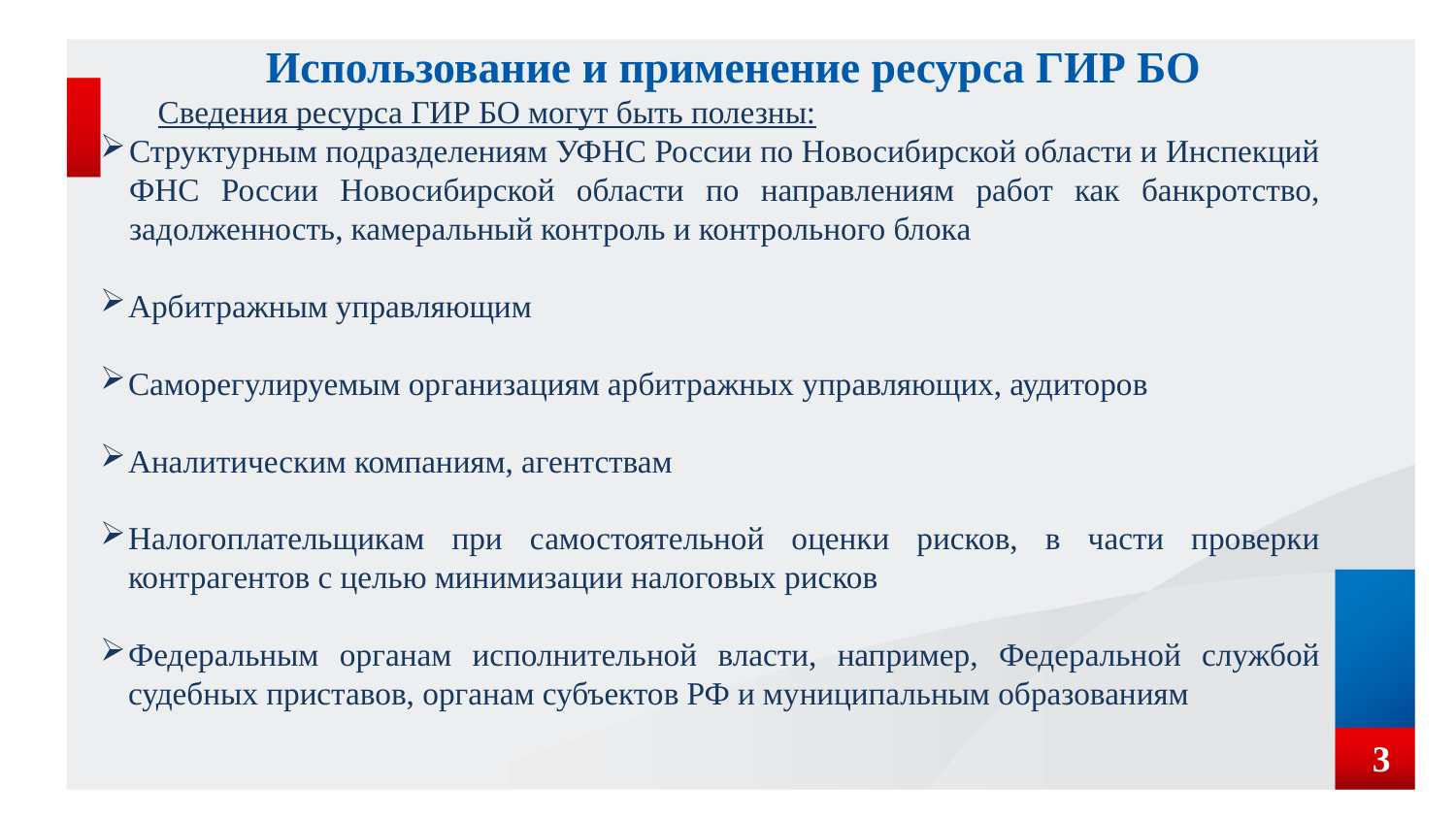

Использование и применение ресурса ГИР БО
Сведения ресурса ГИР БО могут быть полезны:
Структурным подразделениям УФНС России по Новосибирской области и Инспекций ФНС России Новосибирской области по направлениям работ как банкротство, задолженность, камеральный контроль и контрольного блока

Арбитражным управляющим

Саморегулируемым организациям арбитражных управляющих, аудиторов

Аналитическим компаниям, агентствам

Налогоплательщикам при самостоятельной оценки рисков, в части проверки контрагентов с целью минимизации налоговых рисков

Федеральным органам исполнительной власти, например, Федеральной службой судебных приставов, органам субъектов РФ и муниципальным образованиям

3